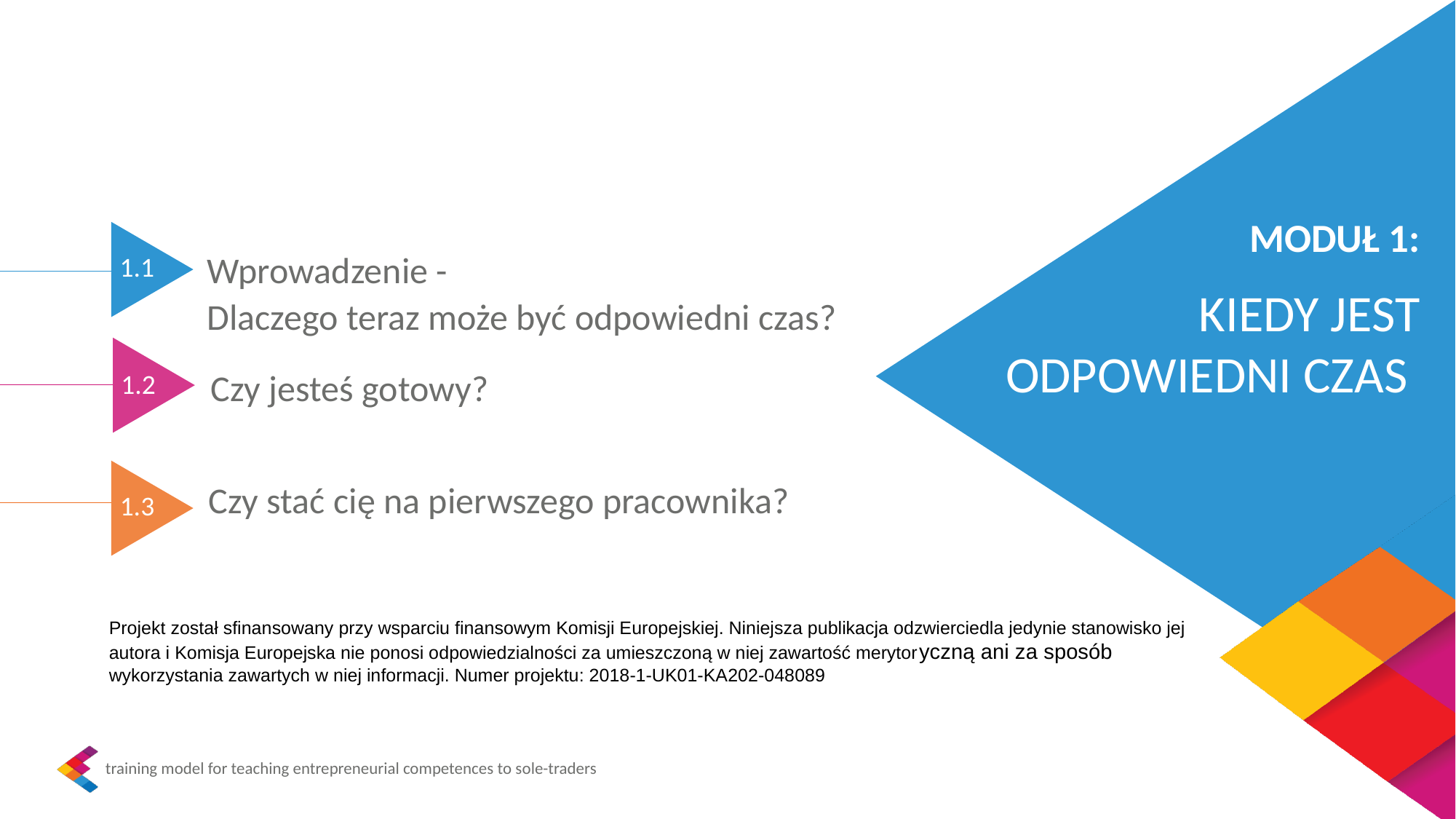

MODUŁ 1:

KIEDY JEST ODPOWIEDNI CZAS

Wprowadzenie -
Dlaczego teraz może być odpowiedni czas?
1.1

Czy jesteś gotowy?
1.2

Czy stać cię na pierwszego pracownika?
1.3
Projekt został sfinansowany przy wsparciu finansowym Komisji Europejskiej. Niniejsza publikacja odzwierciedla jedynie stanowisko jej autora i Komisja Europejska nie ponosi odpowiedzialności za umieszczoną w niej zawartość merytoryczną ani za sposób wykorzystania zawartych w niej informacji. Numer projektu: 2018-1-UK01-KA202-048089